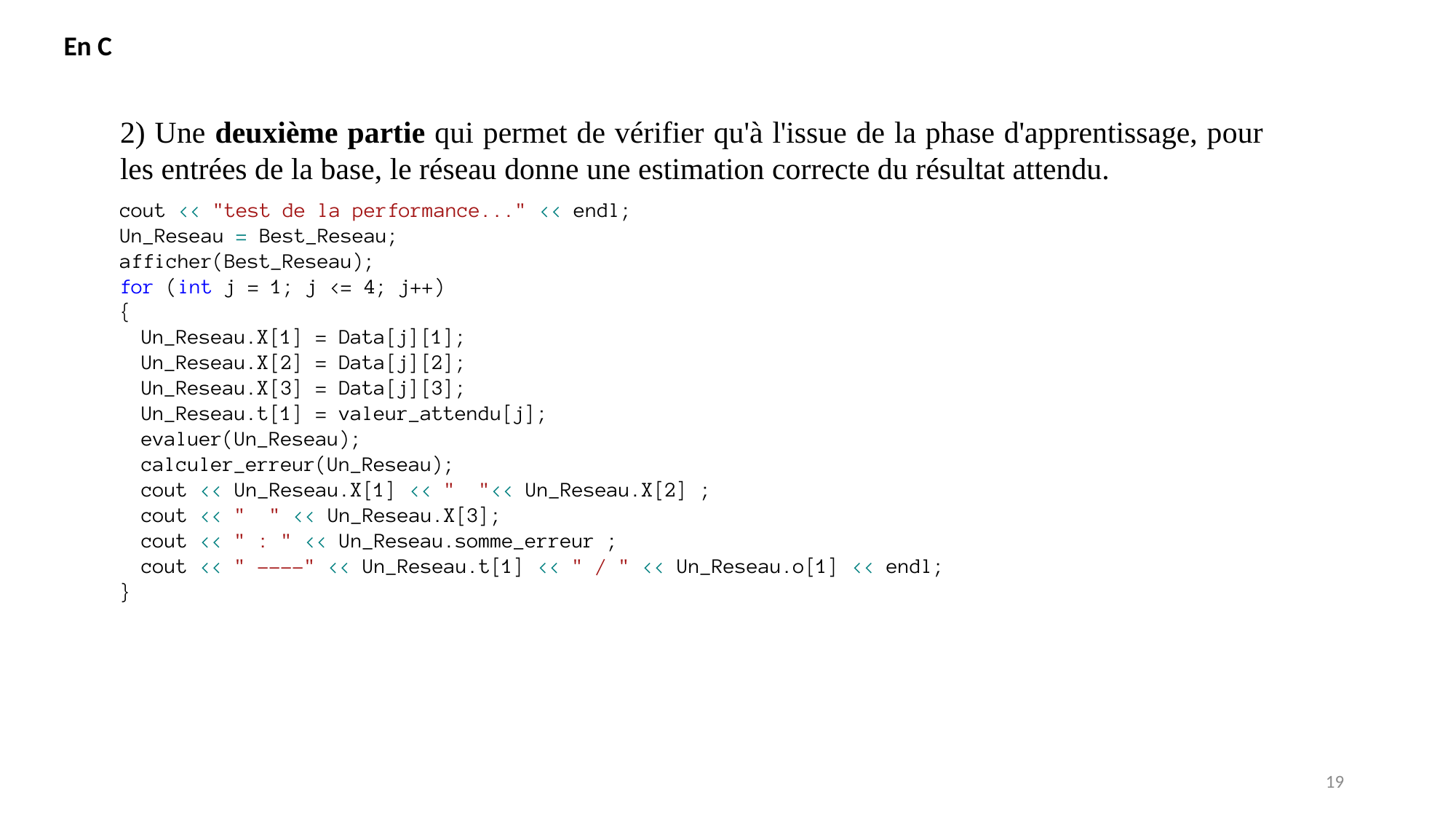

En C
2) Une deuxième partie qui permet de vérifier qu'à l'issue de la phase d'apprentissage, pour les entrées de la base, le réseau donne une estimation correcte du résultat attendu.
cout << "test de la performance..." << endl;
Un_Reseau = Best_Reseau;
afficher(Best_Reseau);
for (int j = 1; j <= 4; j++)
{
	Un_Reseau.X[1] = Data[j][1];
	Un_Reseau.X[2] = Data[j][2];
	Un_Reseau.X[3] = Data[j][3];
	Un_Reseau.t[1] = valeur_attendu[j];
	evaluer(Un_Reseau);
	calculer_erreur(Un_Reseau);
	cout << Un_Reseau.X[1] << "  "<< Un_Reseau.X[2] ;
	cout << "  " << Un_Reseau.X[3];
	cout << " : " << Un_Reseau.somme_erreur ;
	cout << " ----" << Un_Reseau.t[1] << " / " << Un_Reseau.o[1] << endl;
}
19